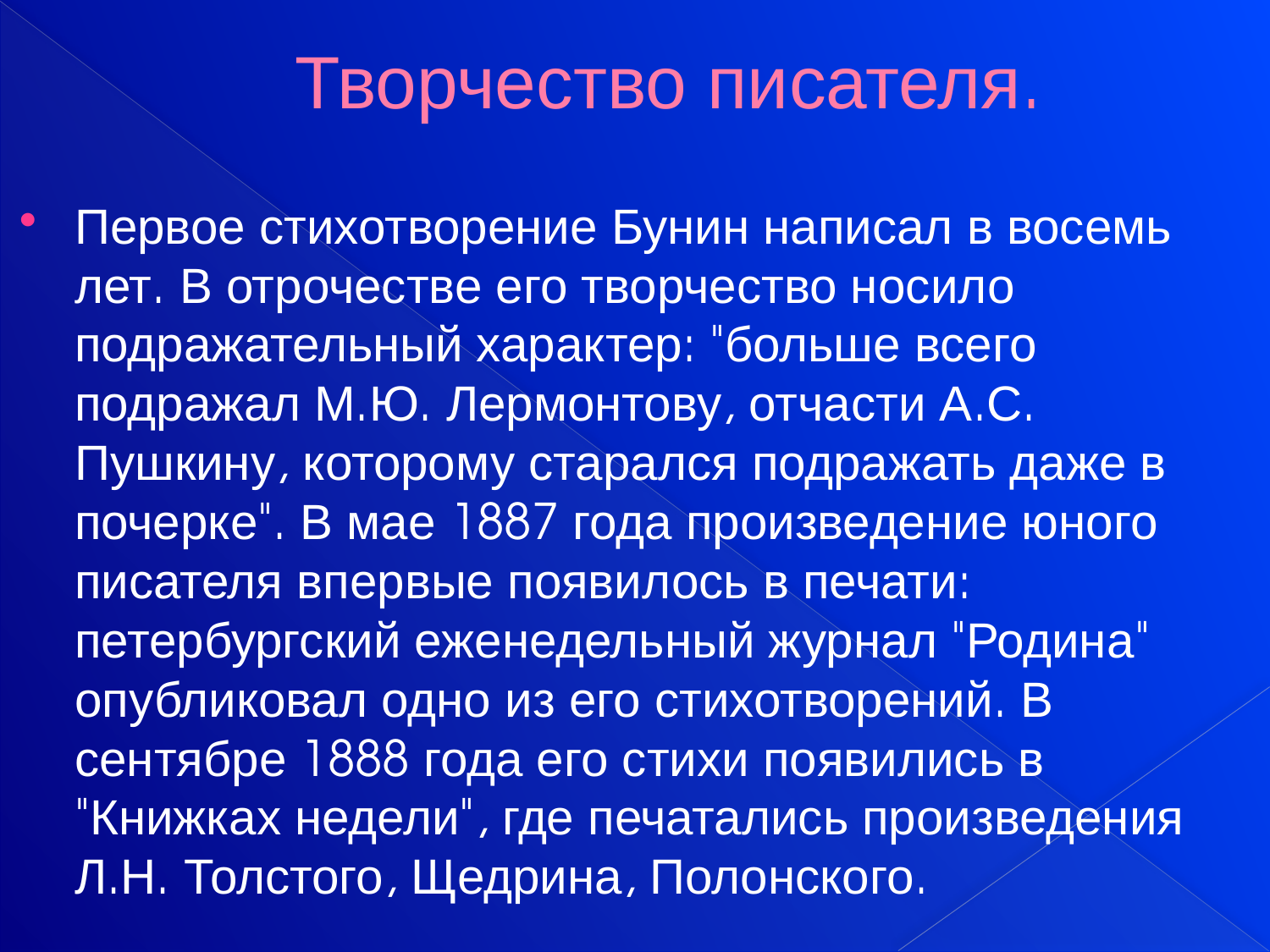

# Творчество писателя.
Первое стихотворение Бунин написал в восемь лет. В отрочестве его творчество носило подражательный характер: "больше всего подражал М.Ю. Лермонтову, отчасти А.С. Пушкину, которому старался подражать даже в почерке". В мае 1887 года произведение юного писателя впервые появилось в печати: петербургский еженедельный журнал "Родина" опубликовал одно из его стихотворений. В сентябре 1888 года его стихи появились в "Книжках недели", где печатались произведения Л.Н. Толстого, Щедрина, Полонского.